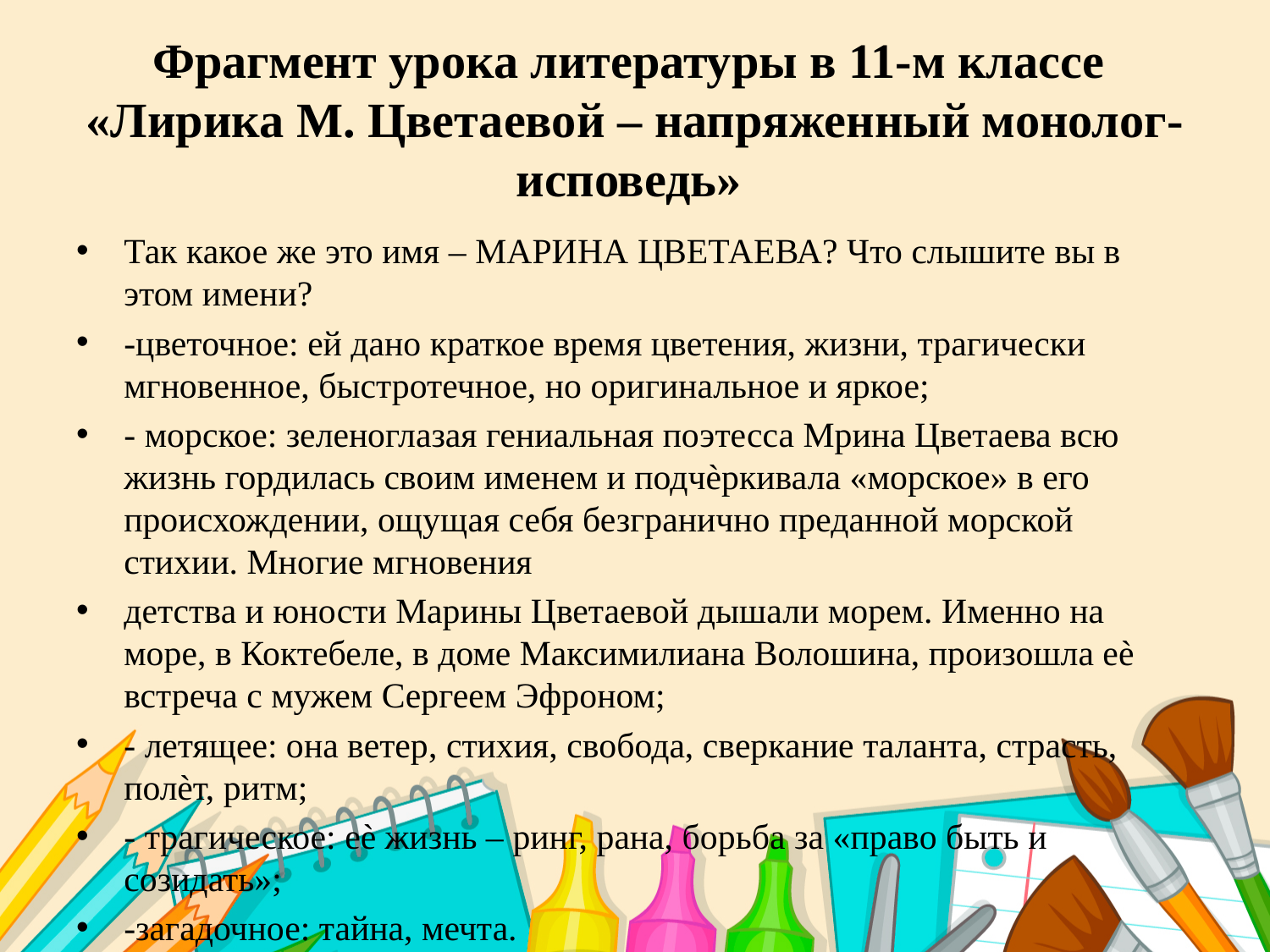

# Фрагмент урока литературы в 11-м классе «Лирика М. Цветаевой – напряженный монолог-исповедь»
Так какое же это имя – МАРИНА ЦВЕТАЕВА? Что слышите вы в этом имени?
-цветочное: ей дано краткое время цветения, жизни, трагически мгновенное, быстротечное, но оригинальное и яркое;
- морское: зеленоглазая гениальная поэтесса Мрина Цветаева всю жизнь гордилась своим именем и подчѐркивала «морское» в его происхождении, ощущая себя безгранично преданной морской стихии. Многие мгновения
детства и юности Марины Цветаевой дышали морем. Именно на море, в Коктебеле, в доме Максимилиана Волошина, произошла еѐ встреча с мужем Сергеем Эфроном;
- летящее: она ветер, стихия, свобода, сверкание таланта, страсть, полѐт, ритм;
- трагическое: еѐ жизнь – ринг, рана, борьба за «право быть и созидать»;
-загадочное: тайна, мечта.